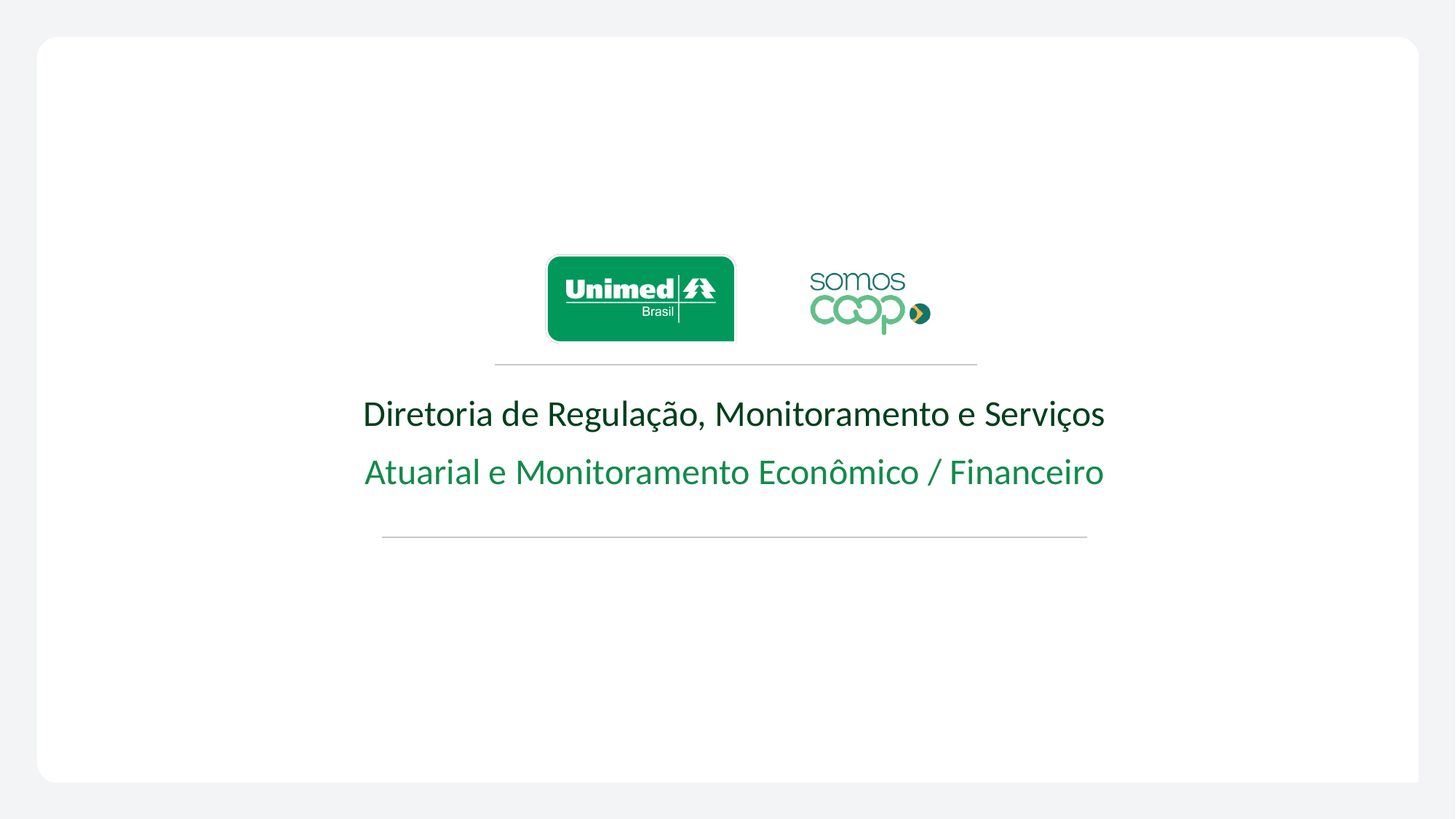

Diretoria de Regulação, Monitoramento e Serviços
Atuarial e Monitoramento Econômico / Financeiro